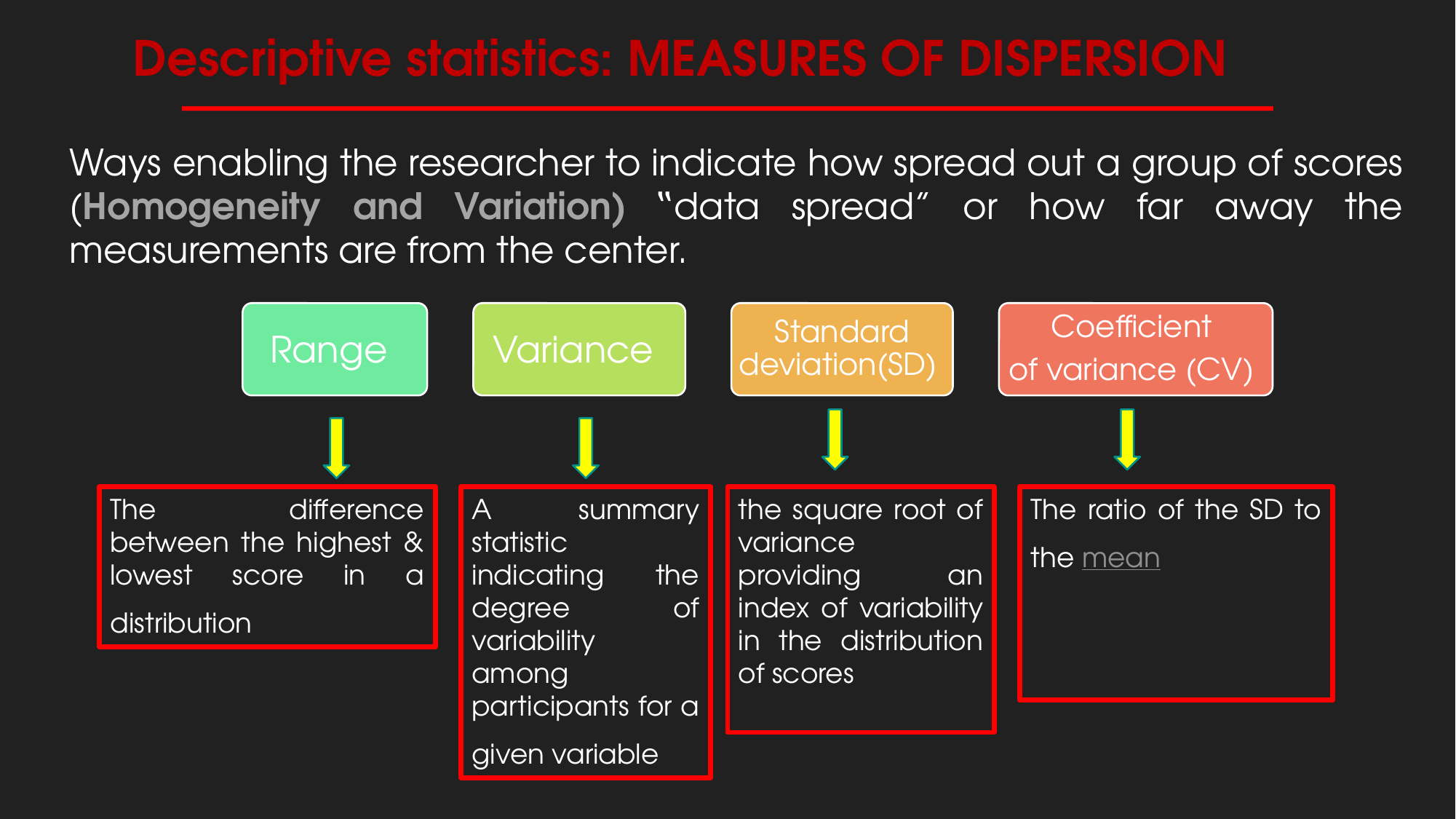

Descriptive statistics: MEASURES OF DISPERSION

Ways enabling the researcher to indicate how spread out a group of scores (Homogeneity and Variation) “data spread” or how far away the measurements are from the center.
Range
Variance
Standard deviation(SD)
Coefficient
of variance (CV)

The difference between the highest & lowest score in a distribution
A summary statistic indicating the degree of variability among participants for a given variable
The ratio of the SD to the mean

the square root of variance providing an index of variability in the distribution of scores